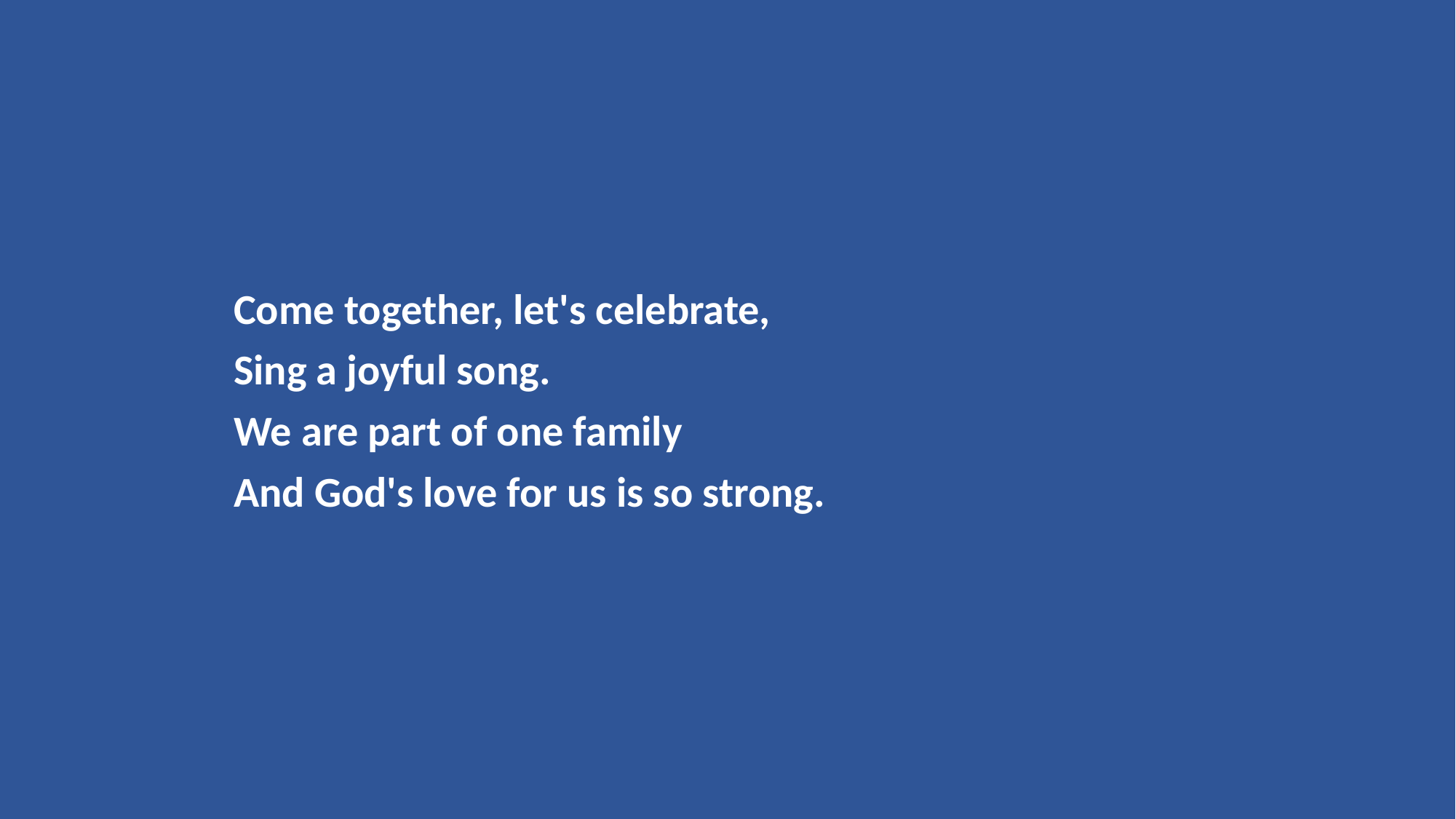

Come together, let's celebrate,
Sing a joyful song.
We are part of one family
And God's love for us is so strong.